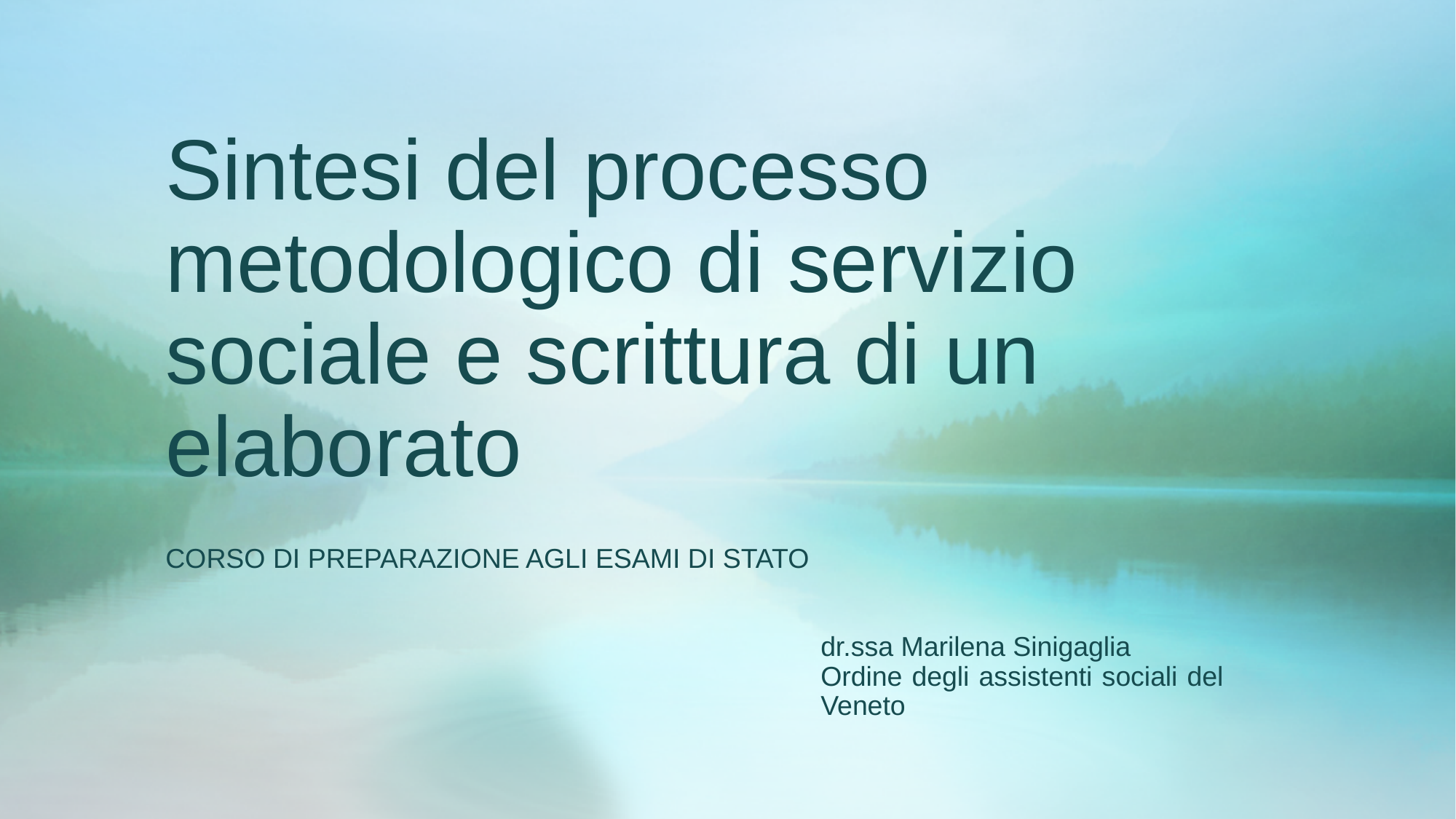

# Sintesi del processo metodologico di servizio sociale e scrittura di un elaborato

CORSO DI PREPARAZIONE AGLI ESAMI DI STATO

						dr.ssa Marilena Sinigaglia
						Ordine degli assistenti sociali del 							Veneto